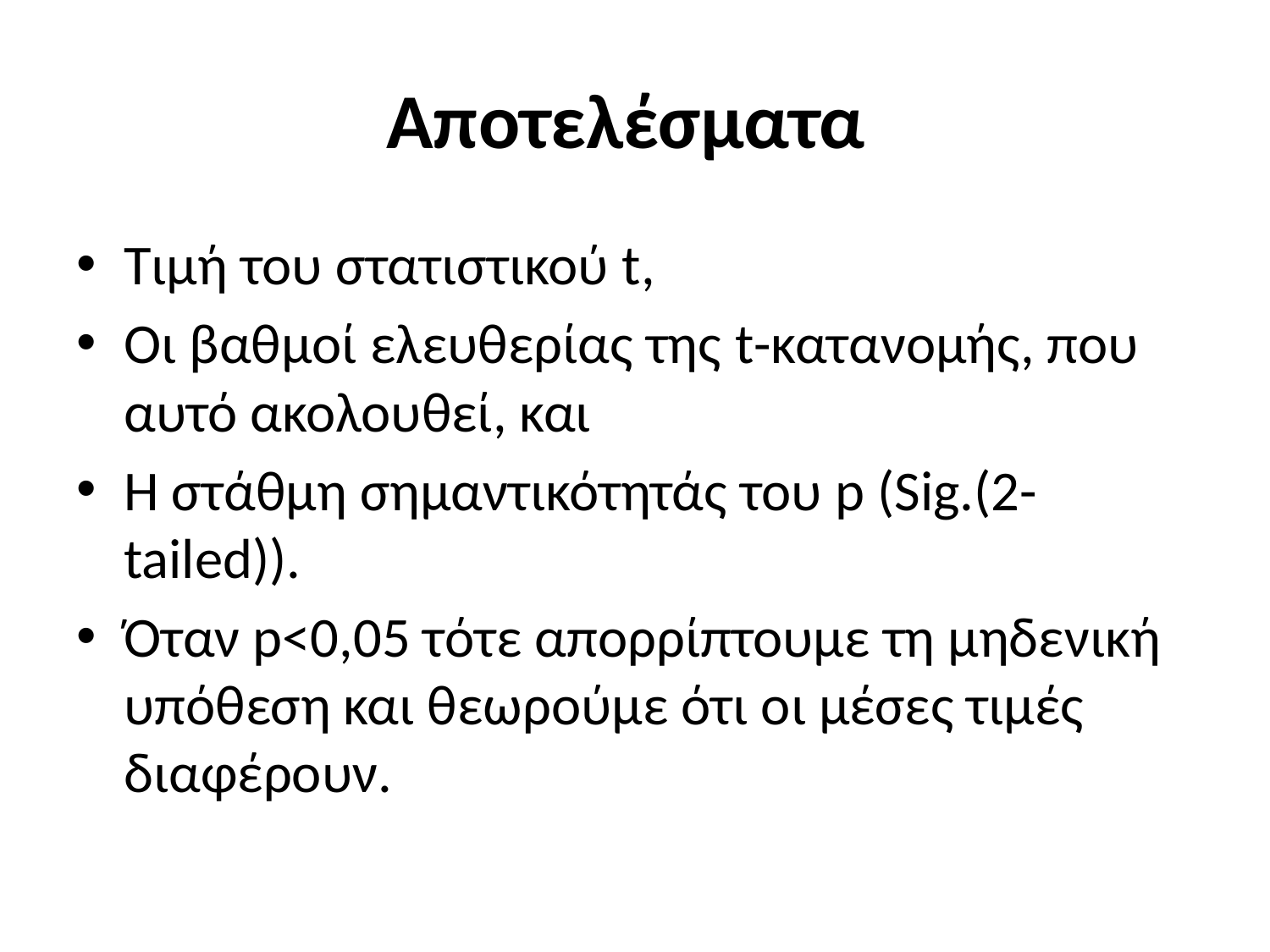

# Αποτελέσματα
Τιμή του στατιστικού t,
Οι βαθμοί ελευθερίας της t-κατανομής, που αυτό ακολουθεί, και
Η στάθμη σημαντικότητάς του p (Sig.(2-tailed)).
Όταν p<0,05 τότε απορρίπτουμε τη μηδενική υπόθεση και θεωρούμε ότι οι μέσες τιμές διαφέρουν.